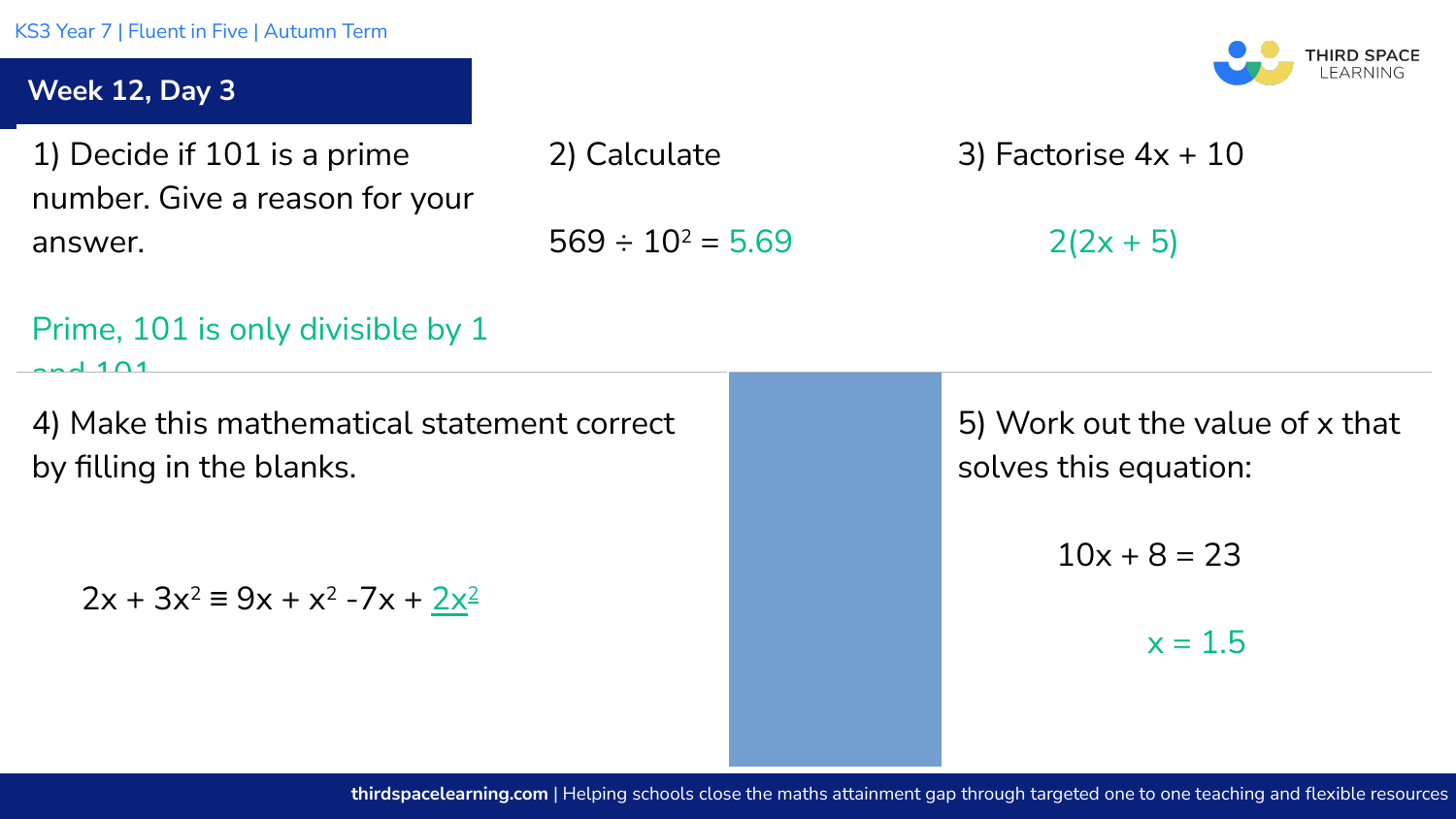

Week 12, Day 3
| 1) Decide if 101 is a prime number. Give a reason for your answer. Prime, 101 is only divisible by 1 and 101 |  | 2) Calculate 569 ÷ 102 = 5.69 |  | 3) Factorise 4x + 10 2(2x + 5) |
| --- | --- | --- | --- | --- |
| 4) Make this mathematical statement correct by filling in the blanks. 2x + 3x2 ≡ 9x + x2 -7x + 2x2. |  |  | 5) Work out the value of x that solves this equation: 10x + 8 = 23 x = 1.5 |  |